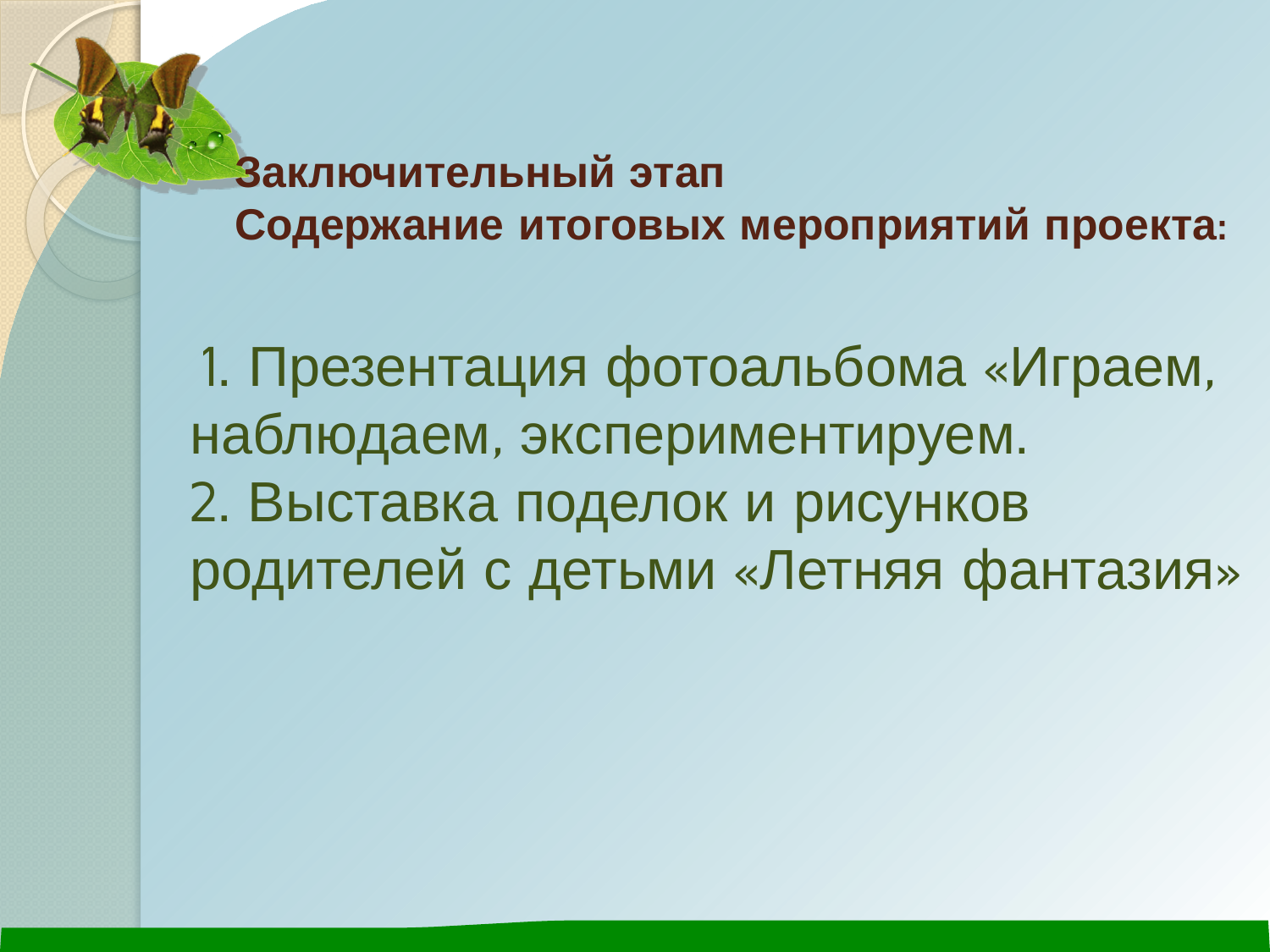

# Заключительный этап Содержание итоговых мероприятий проекта:
   1. Презентация фотоальбома «Играем, наблюдаем, экспериментируем.
2. Выставка поделок и рисунков  родителей с детьми «Летняя фантазия»